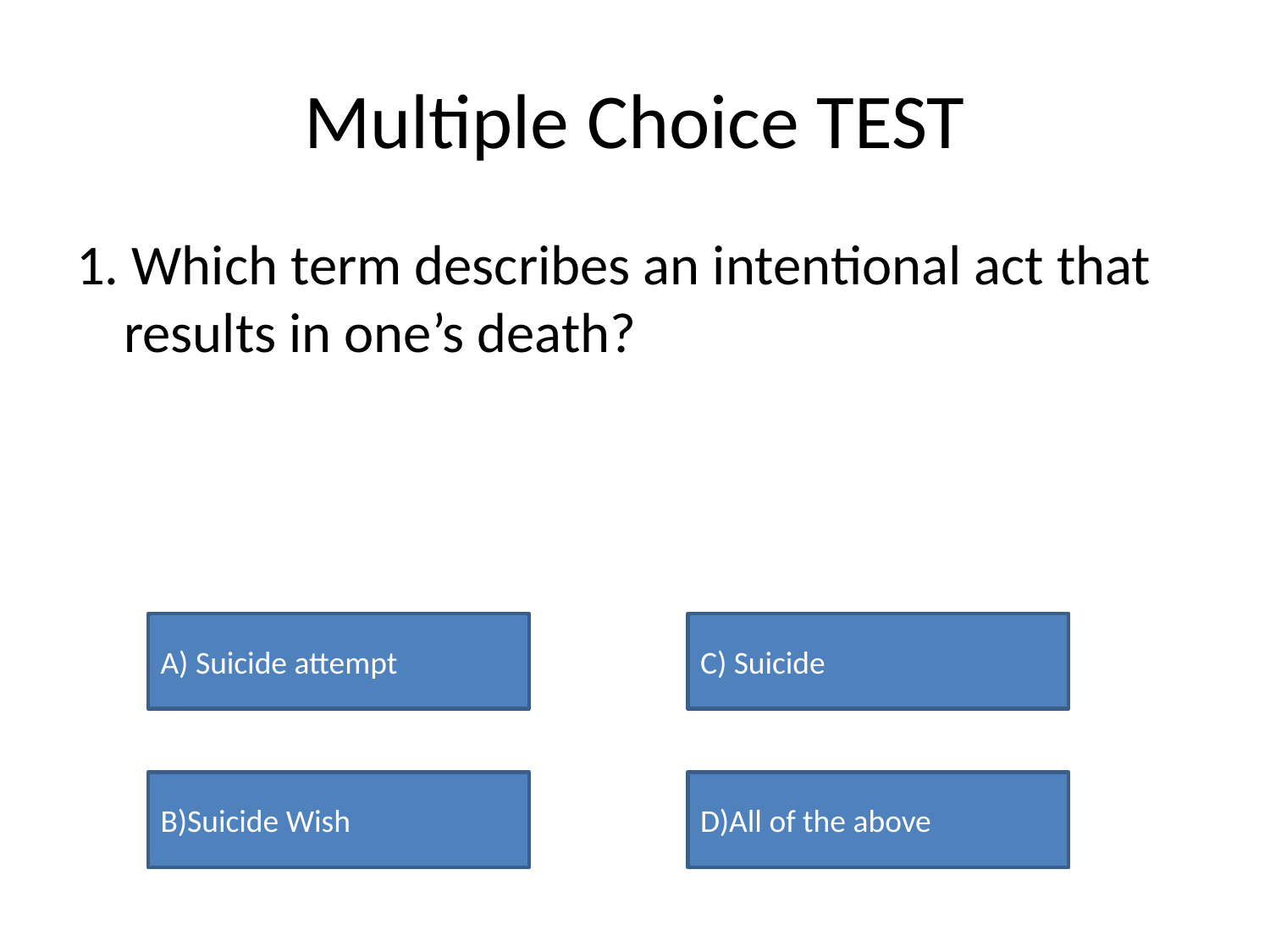

# Multiple Choice TEST
1. Which term describes an intentional act that results in one’s death?

A) Suicide attempt
C) Suicide
B)Suicide Wish
D)All of the above